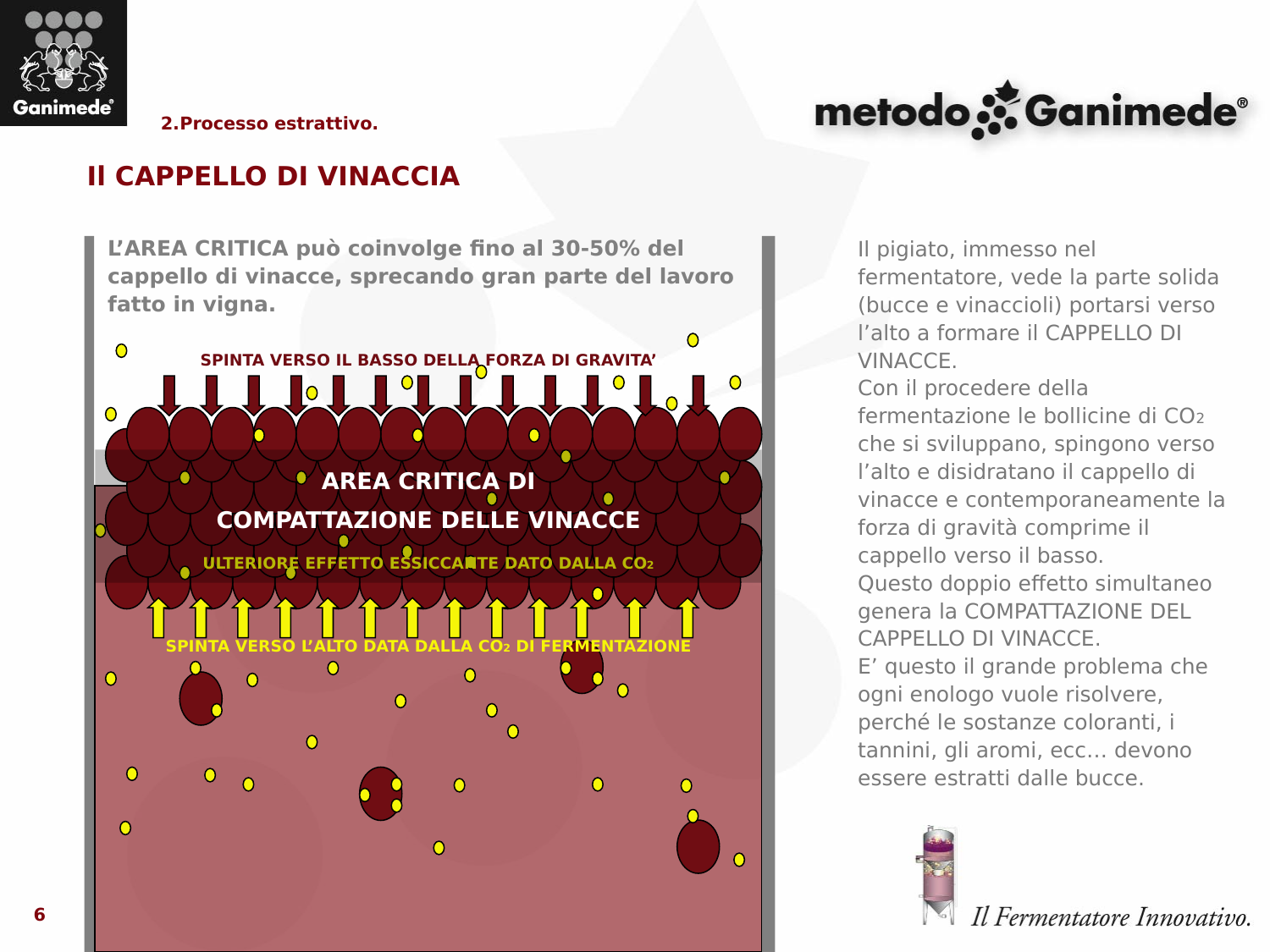

2.Processo estrattivo.
Il CAPPELLO DI VINACCIA
L’AREA CRITICA può coinvolge fino al 30-50% del cappello di vinacce, sprecando gran parte del lavoro fatto in vigna.
# Il pigiato, immesso nel fermentatore, vede la parte solida (bucce e vinaccioli) portarsi verso l’alto a formare il CAPPELLO DI VINACCE. Con il procedere della fermentazione le bollicine di CO2 che si sviluppano, spingono verso l’alto e disidratano il cappello di vinacce e contemporaneamente la forza di gravità comprime il cappello verso il basso. Questo doppio effetto simultaneo genera la COMPATTAZIONE DEL CAPPELLO DI VINACCE. E’ questo il grande problema che ogni enologo vuole risolvere, perché le sostanze coloranti, i tannini, gli aromi, ecc… devono essere estratti dalle bucce.

SPINTA VERSO IL BASSO DELLA FORZA DI GRAVITA’

AREA CRITICA DI
COMPATTAZIONE DELLE VINACCE

ULTERIORE EFFETTO ESSICCANTE DATO DALLA CO2

SPINTA VERSO L’ALTO DATA DALLA CO2 DI FERMENTAZIONE

6